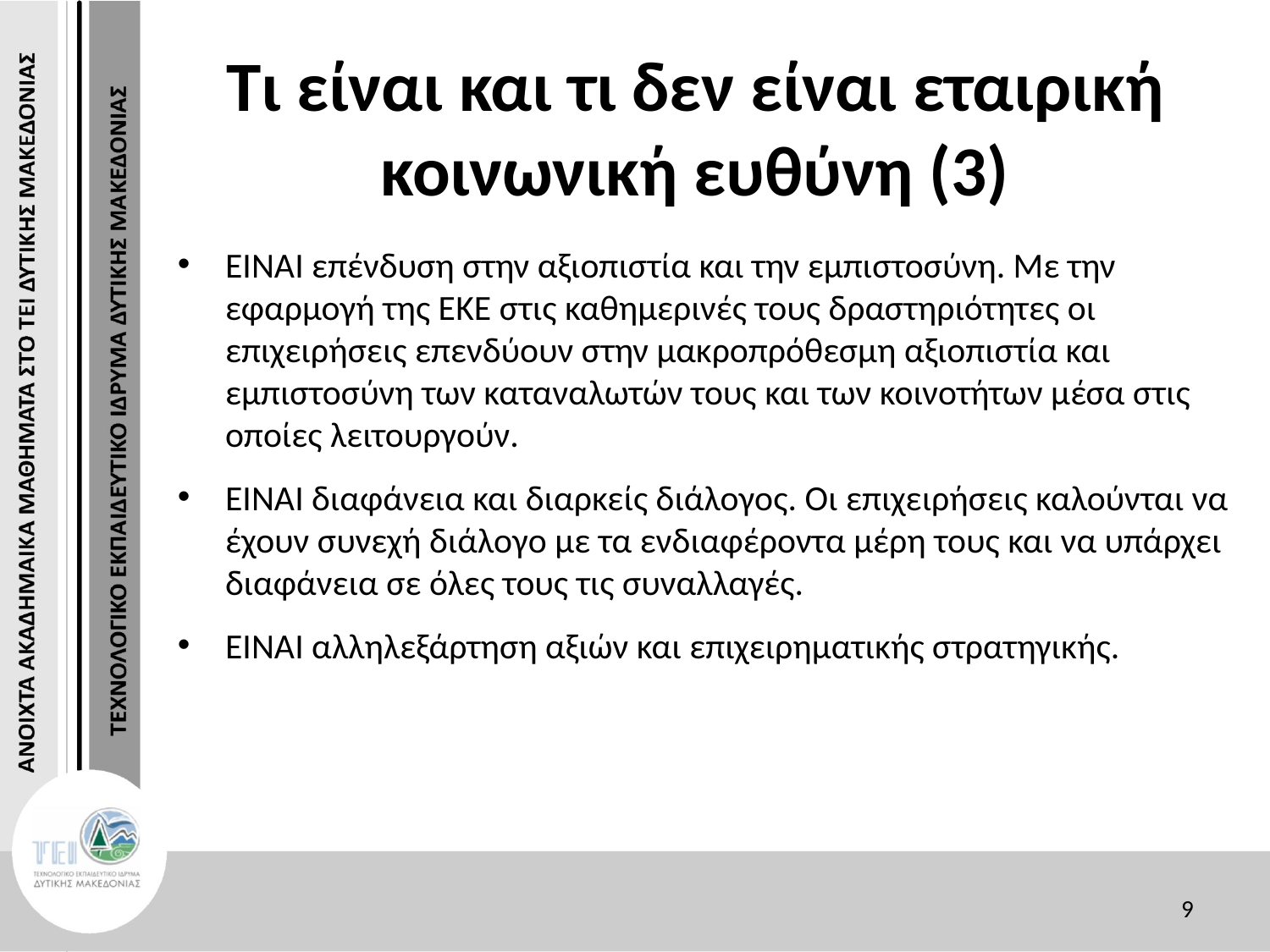

# Τι είναι και τι δεν είναι εταιρική κοινωνική ευθύνη (3)
ΕΙΝΑΙ επένδυση στην αξιοπιστία και την εμπιστοσύνη. Με την εφαρμογή της ΕΚΕ στις καθημερινές τους δραστηριότητες οι επιχειρήσεις επενδύουν στην μακροπρόθεσμη αξιοπιστία και εμπιστοσύνη των καταναλωτών τους και των κοινοτήτων μέσα στις οποίες λειτουργούν.
ΕΙΝΑΙ διαφάνεια και διαρκείς διάλογος. Οι επιχειρήσεις καλούνται να έχουν συνεχή διάλογο με τα ενδιαφέροντα μέρη τους και να υπάρχει διαφάνεια σε όλες τους τις συναλλαγές.
ΕΙΝΑΙ αλληλεξάρτηση αξιών και επιχειρηματικής στρατηγικής.
9